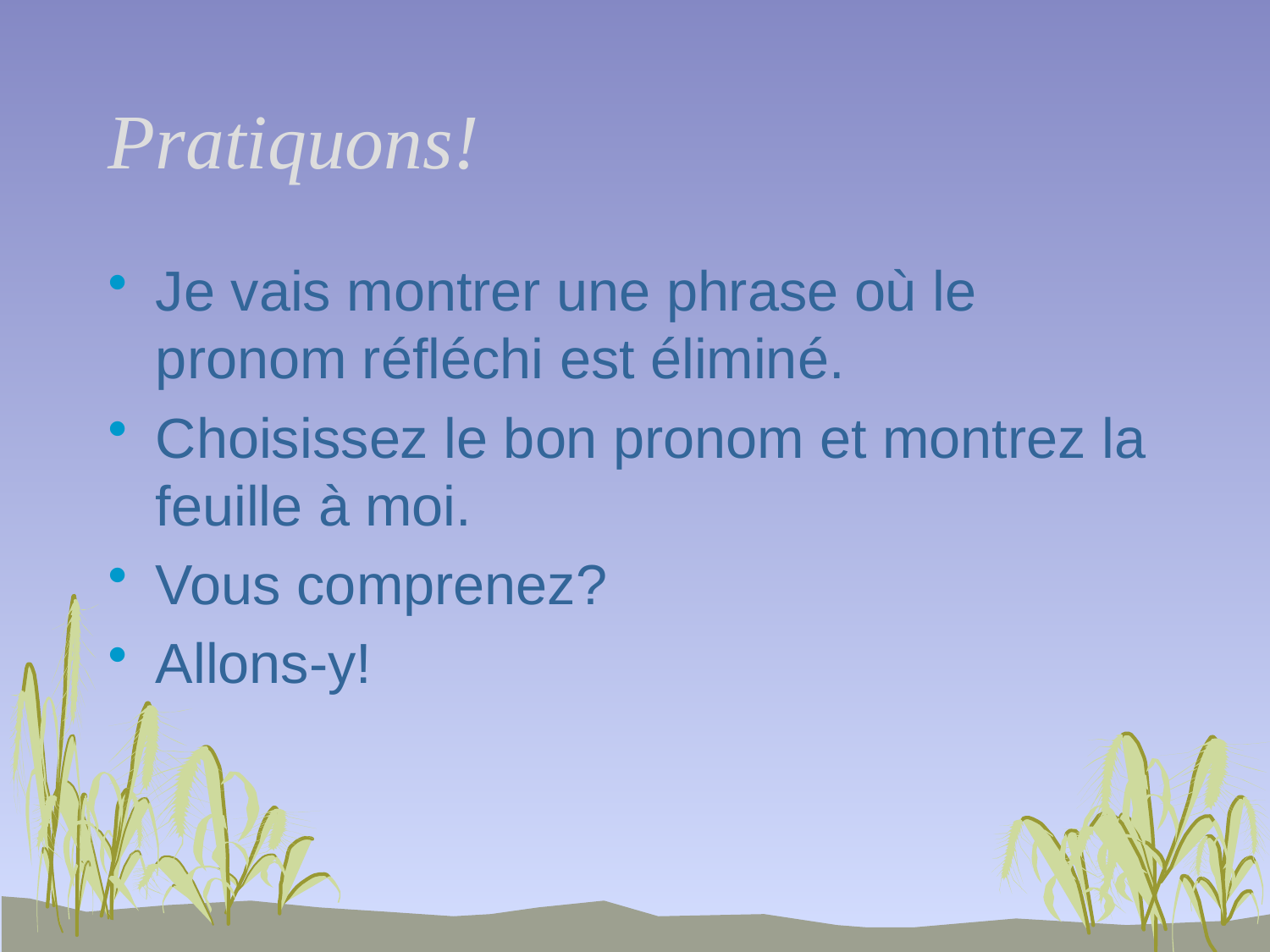

# Pratiquons!
Je vais montrer une phrase où le pronom réfléchi est éliminé.
Choisissez le bon pronom et montrez la feuille à moi.
Vous comprenez?
Allons-y!